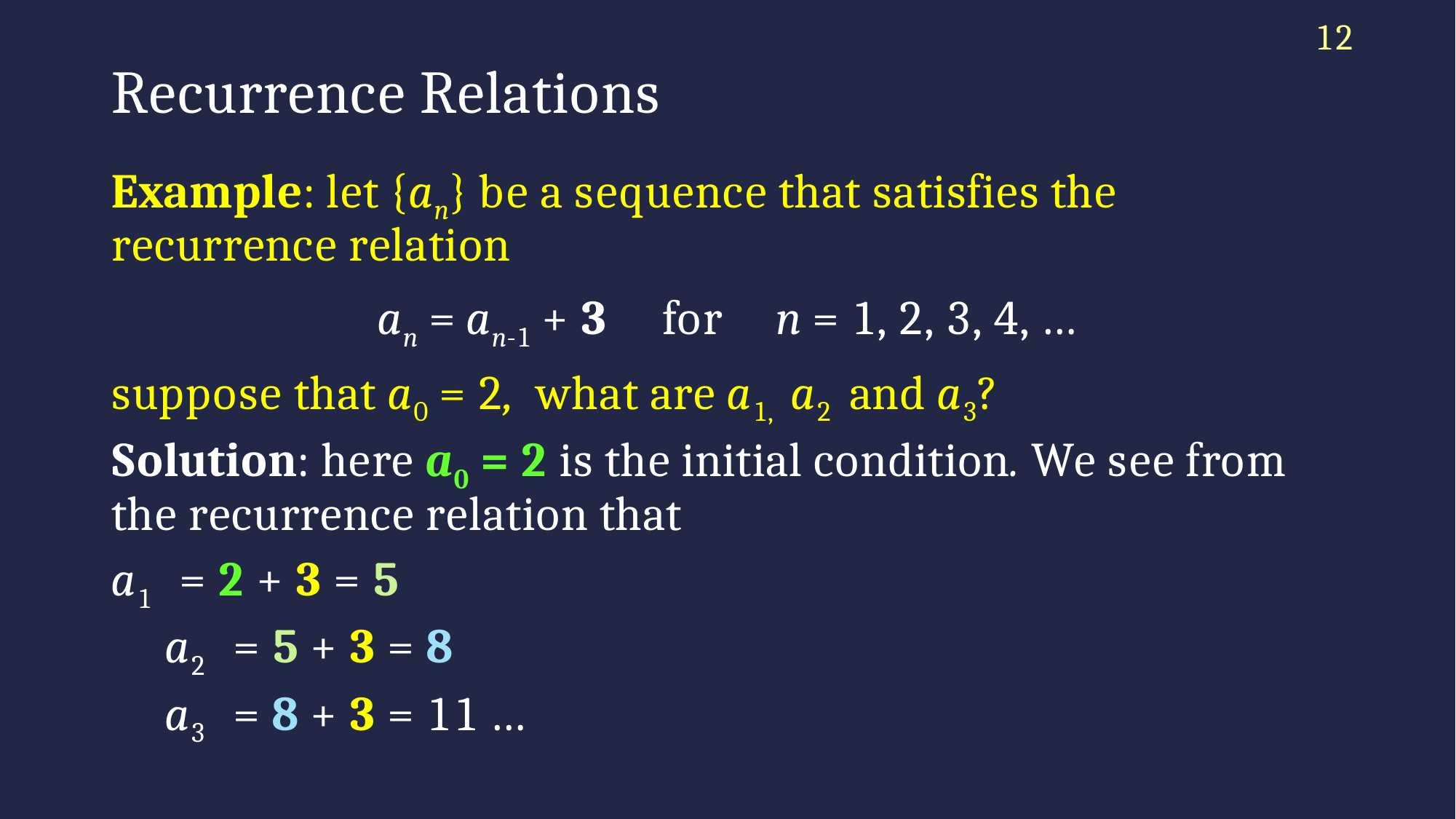

12
# Recurrence Relations
Example: let {an} be a sequence that satisfies the recurrence relation
an = an-1 + 3     for     n = 1, 2, 3, 4, …
suppose that a0 = 2,  what are a1,  a2  and a3?
Solution: here a0 = 2 is the initial condition. We see from the recurrence relation that
a1   = 2 + 3 = 5
     a2   = 5 + 3 = 8
     a3   = 8 + 3 = 11 …